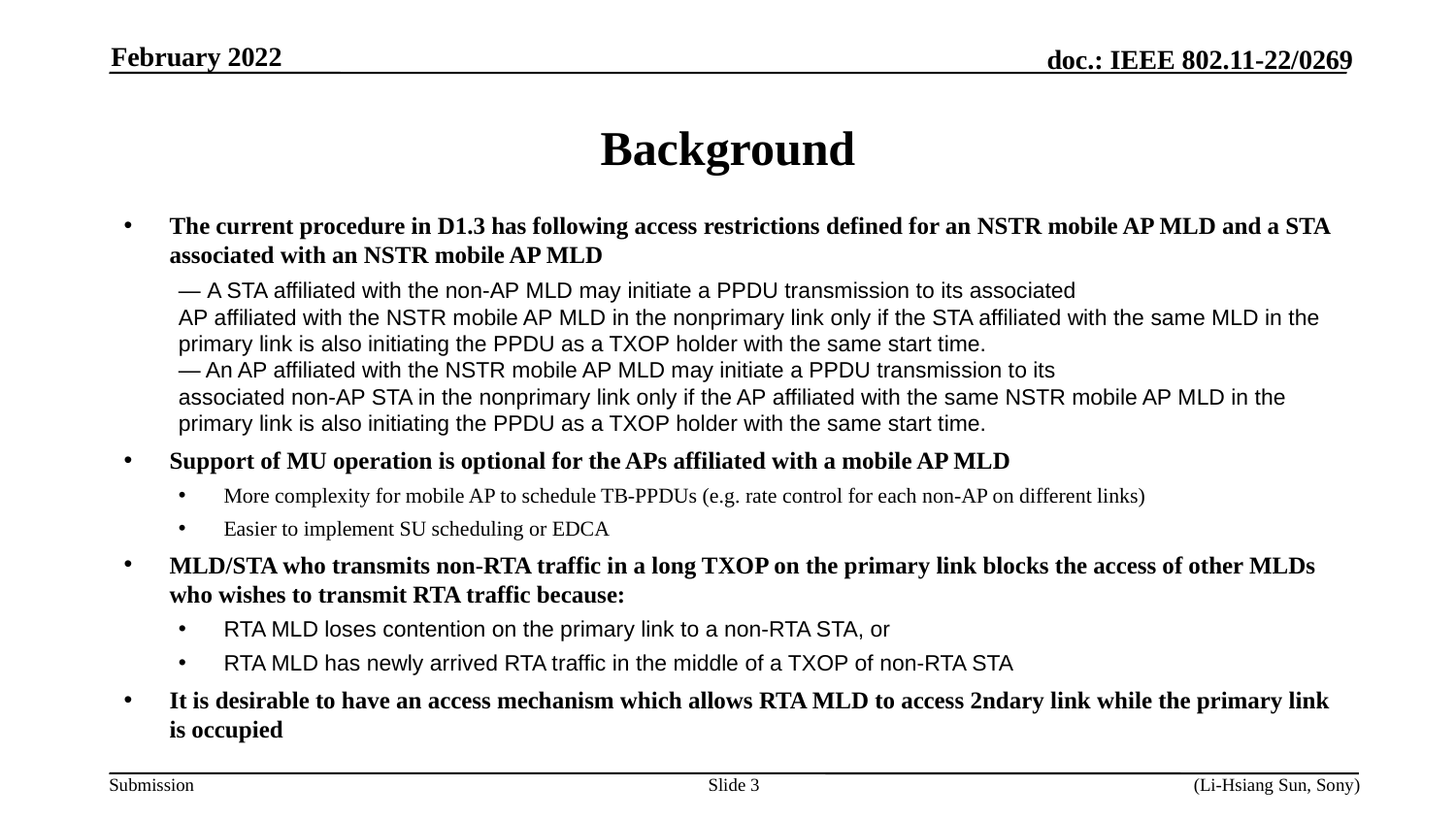

February 2022
# Background
The current procedure in D1.3 has following access restrictions defined for an NSTR mobile AP MLD and a STA associated with an NSTR mobile AP MLD
— A STA affiliated with the non-AP MLD may initiate a PPDU transmission to its associated
AP affiliated with the NSTR mobile AP MLD in the nonprimary link only if the STA affiliated with the same MLD in the primary link is also initiating the PPDU as a TXOP holder with the same start time.
— An AP affiliated with the NSTR mobile AP MLD may initiate a PPDU transmission to its
associated non-AP STA in the nonprimary link only if the AP affiliated with the same NSTR mobile AP MLD in the primary link is also initiating the PPDU as a TXOP holder with the same start time.
Support of MU operation is optional for the APs affiliated with a mobile AP MLD
More complexity for mobile AP to schedule TB-PPDUs (e.g. rate control for each non-AP on different links)
Easier to implement SU scheduling or EDCA
MLD/STA who transmits non-RTA traffic in a long TXOP on the primary link blocks the access of other MLDs who wishes to transmit RTA traffic because:
RTA MLD loses contention on the primary link to a non-RTA STA, or
RTA MLD has newly arrived RTA traffic in the middle of a TXOP of non-RTA STA
It is desirable to have an access mechanism which allows RTA MLD to access 2ndary link while the primary link is occupied
Slide 3
(Li-Hsiang Sun, Sony)